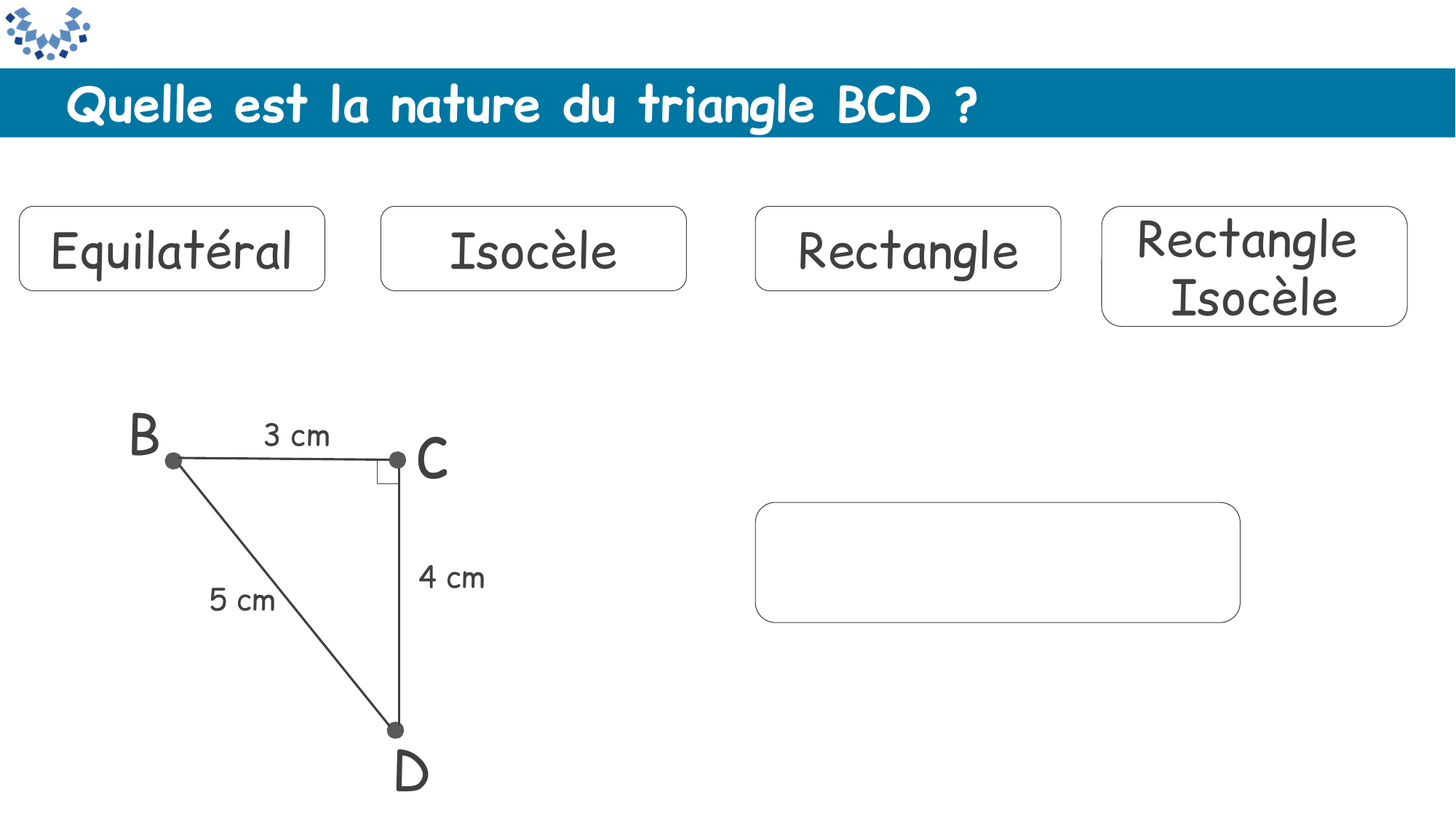

Quelle est la nature du triangle BCD ?
Equilatéral
Isocèle
Rectangle
Rectangle  Isocèle
B
3 cm
C

Rectangle
4 cm
5 cm

D